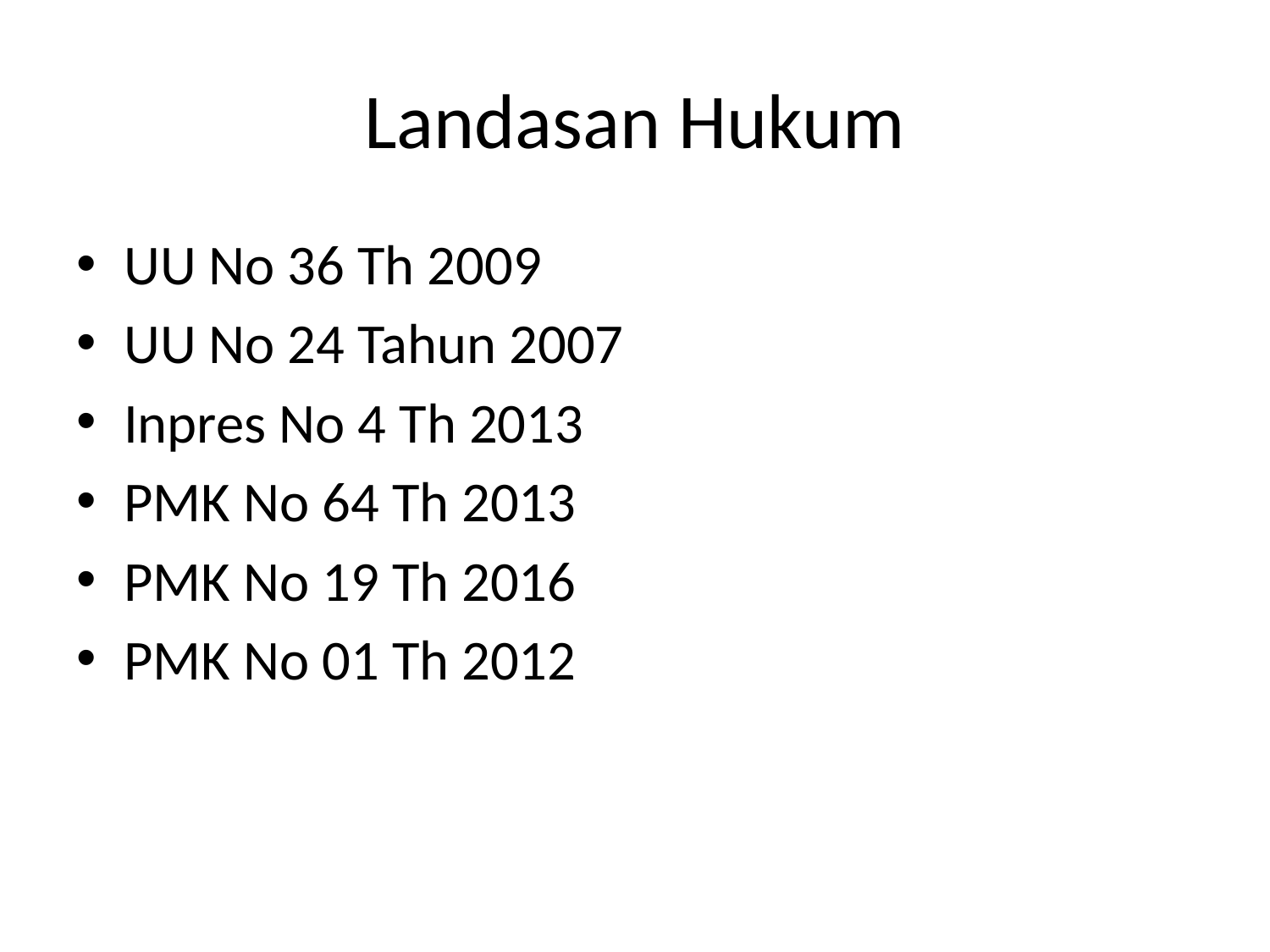

# Landasan Hukum
UU No 36 Th 2009
UU No 24 Tahun 2007
Inpres No 4 Th 2013
PMK No 64 Th 2013
PMK No 19 Th 2016
PMK No 01 Th 2012